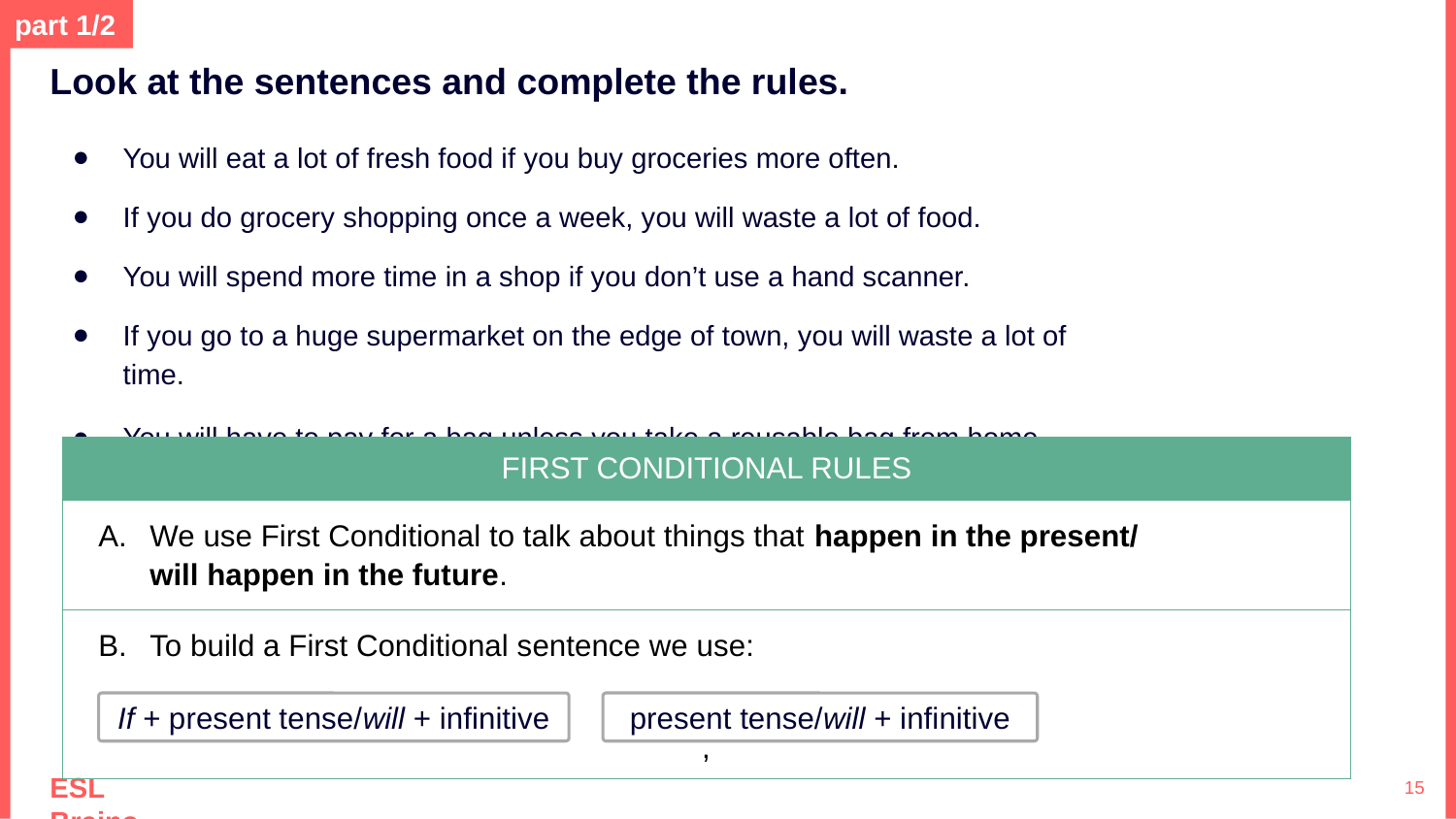

part 1/2
Look at the sentences and complete the rules.
You will eat a lot of fresh food if you buy groceries more often.
If you do grocery shopping once a week, you will waste a lot of food.
You will spend more time in a shop if you don’t use a hand scanner.
If you go to a huge supermarket on the edge of town, you will waste a lot of time.
You will have to pay for a bag unless you take a reusable bag from home.
| FIRST CONDITIONAL RULES |  |  |
| --- | --- | --- |
| We use First Conditional to talk about things that happen in the present/ will happen in the future. |  |  |
| To build a First Conditional sentence we use: , |  |  |
If + present tense/will + infinitive

present tense/will + infinitive

15